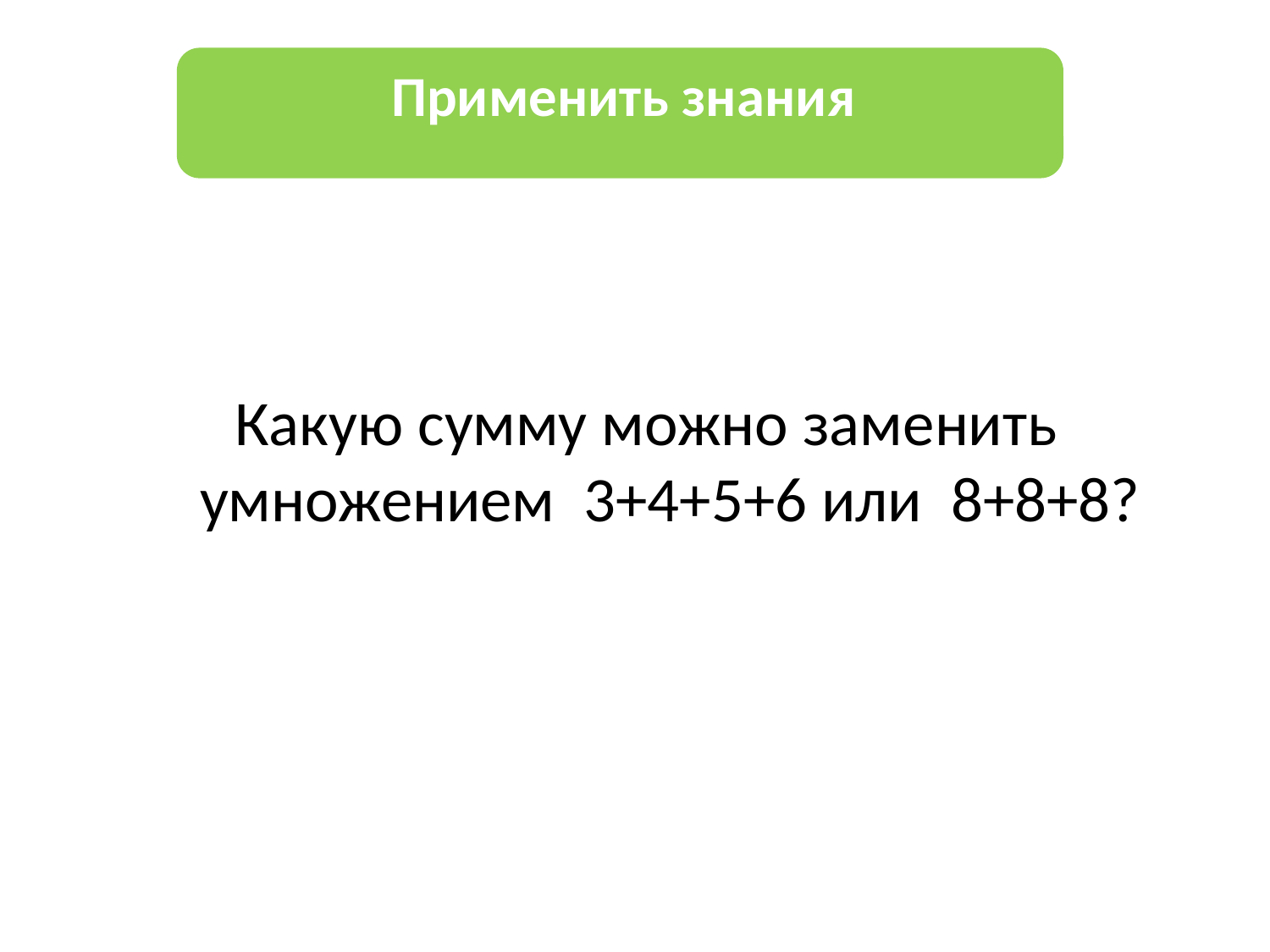

Применить знания

Какую сумму можно заменить умножением  3+4+5+6 или  8+8+8?